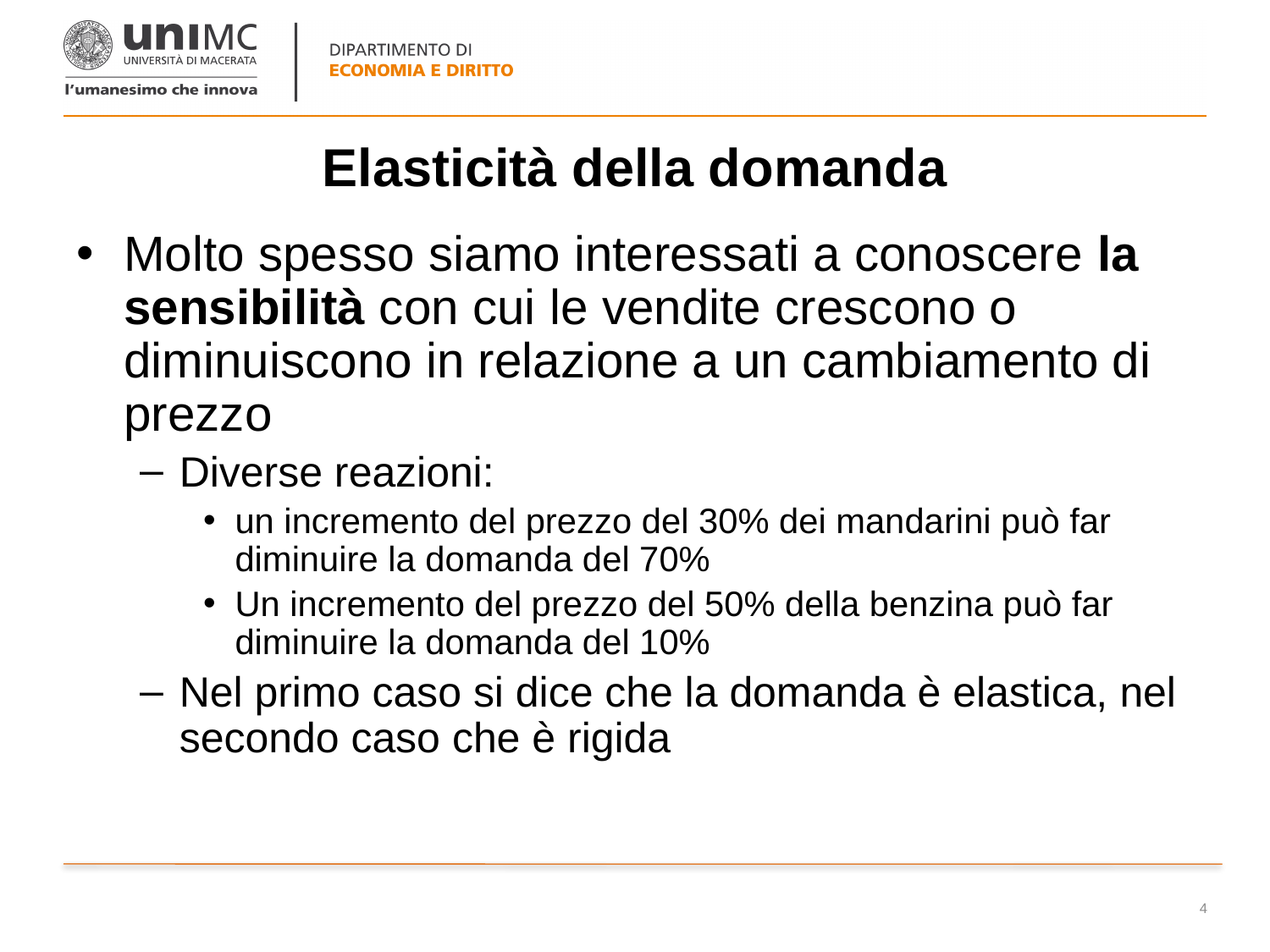

# Elasticità della domanda
Molto spesso siamo interessati a conoscere la sensibilità con cui le vendite crescono o diminuiscono in relazione a un cambiamento di prezzo
Diverse reazioni:
un incremento del prezzo del 30% dei mandarini può far diminuire la domanda del 70%
Un incremento del prezzo del 50% della benzina può far diminuire la domanda del 10%
Nel primo caso si dice che la domanda è elastica, nel secondo caso che è rigida
4